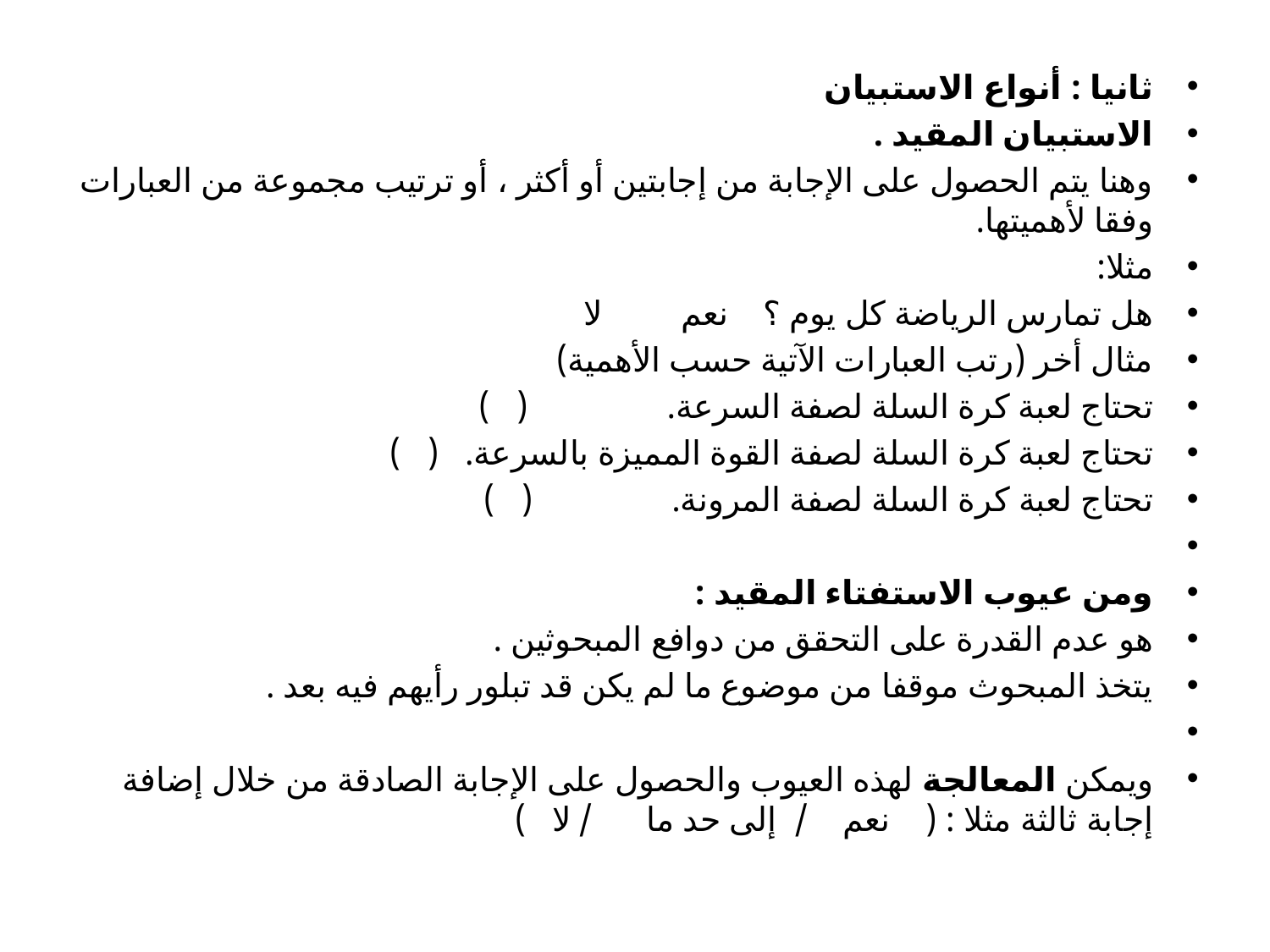

ثانيا : أنواع الاستبيان
الاستبيان المقيد .
وهنا يتم الحصول على الإجابة من إجابتين أو أكثر ، أو ترتيب مجموعة من العبارات وفقا لأهميتها.
مثلا:
هل تمارس الرياضة كل يوم ؟    نعم         لا
مثال أخر (رتب العبارات الآتية حسب الأهمية)
تحتاج لعبة كرة السلة لصفة السرعة.                (   )
تحتاج لعبة كرة السلة لصفة القوة المميزة بالسرعة.   (   )
تحتاج لعبة كرة السلة لصفة المرونة.                (   )

ومن عيوب الاستفتاء المقيد :
هو عدم القدرة على التحقق من دوافع المبحوثين .
يتخذ المبحوث موقفا من موضوع ما لم يكن قد تبلور رأيهم فيه بعد .

ويمكن المعالجة لهذه العيوب والحصول على الإجابة الصادقة من خلال إضافة إجابة ثالثة مثلا : (    نعم    /  إلى حد ما    /   لا   )